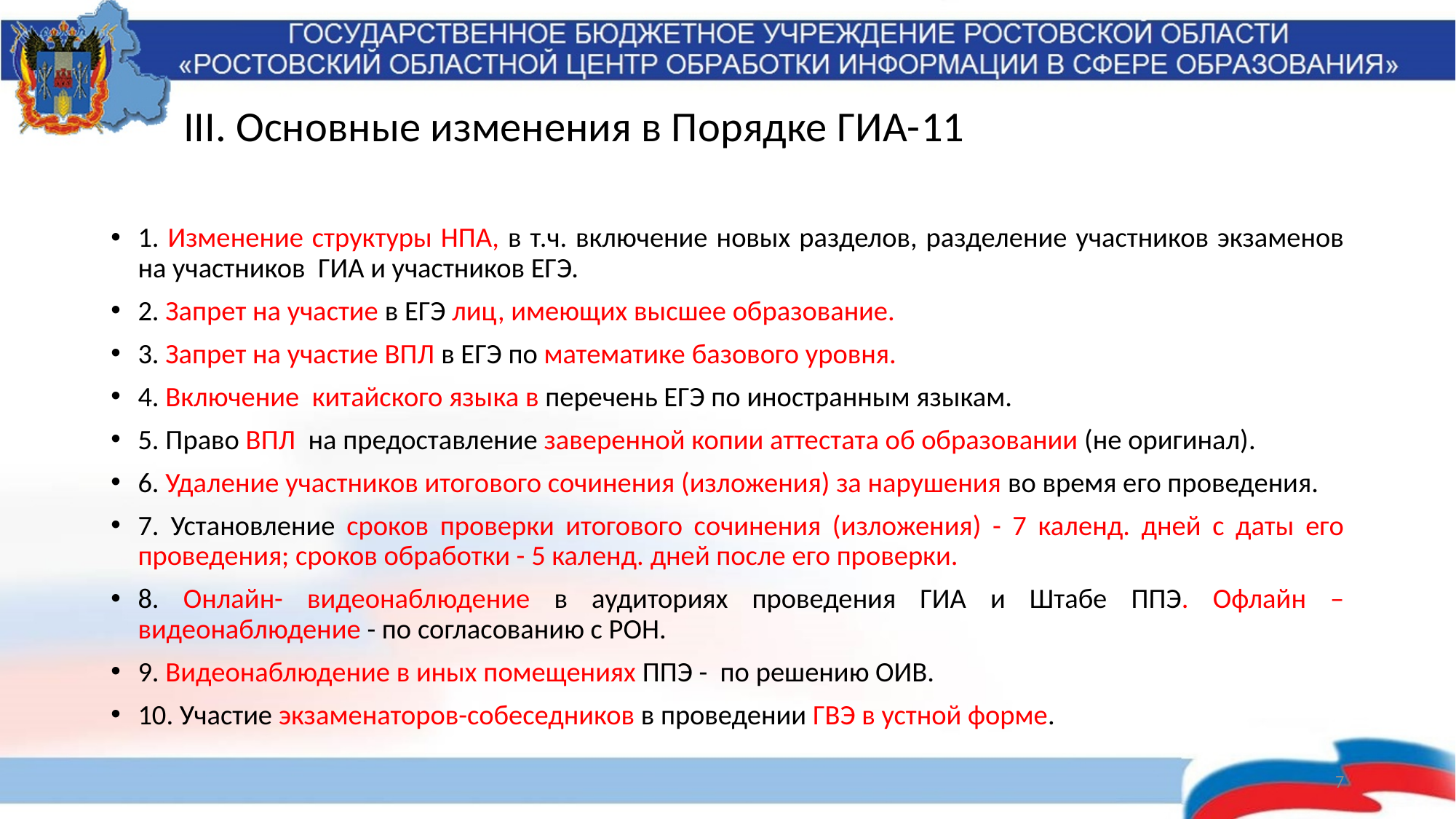

# III. Основные изменения в Порядке ГИА-11
1. Изменение структуры НПА, в т.ч. включение новых разделов, разделение участников экзаменов на участников  ГИА и участников ЕГЭ.
2. Запрет на участие в ЕГЭ лиц, имеющих высшее образование.
3. Запрет на участие ВПЛ в ЕГЭ по математике базового уровня.
4. Включение  китайского языка в перечень ЕГЭ по иностранным языкам.
5. Право ВПЛ  на предоставление заверенной копии аттестата об образовании (не оригинал).
6. Удаление участников итогового сочинения (изложения) за нарушения во время его проведения.
7. Установление сроков проверки итогового сочинения (изложения) - 7 календ. дней с даты его проведения; сроков обработки - 5 календ. дней после его проверки.
8. Онлайн- видеонаблюдение в аудиториях проведения ГИА и Штабе ППЭ. Офлайн –видеонаблюдение - по согласованию с РОН.
9. Видеонаблюдение в иных помещениях ППЭ -  по решению ОИВ.
10. Участие экзаменаторов-собеседников в проведении ГВЭ в устной форме.

7